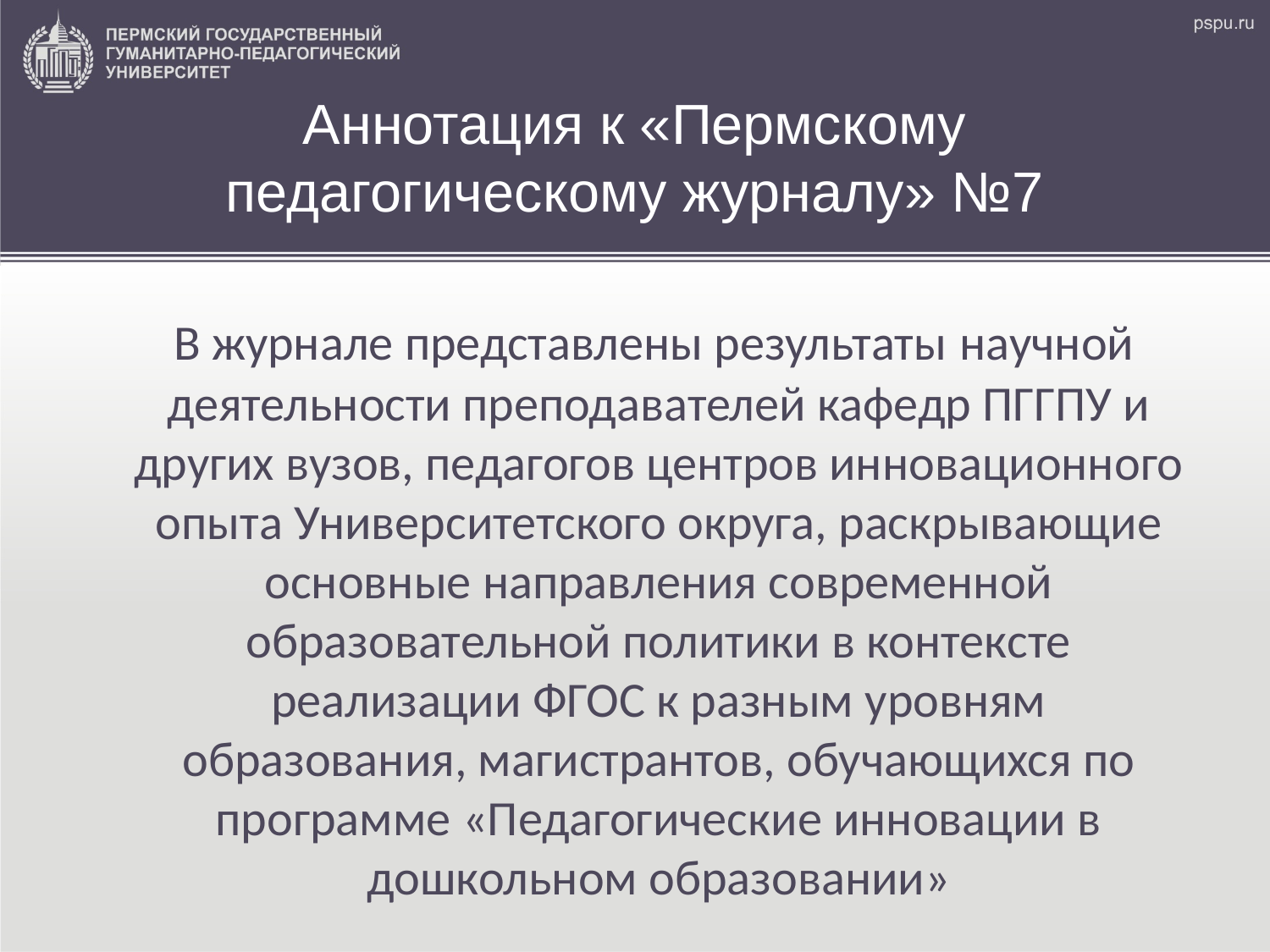

# Аннотация к «Пермскому педагогическому журналу» №7
В журнале представлены результаты научной деятельности преподавателей кафедр ПГГПУ и других вузов, педагогов центров инновационного опыта Университетского округа, раскрывающие основные направления современной образовательной политики в контексте реализации ФГОС к разным уровням образования, магистрантов, обучающихся по программе «Педагогические инновации в дошкольном образовании»